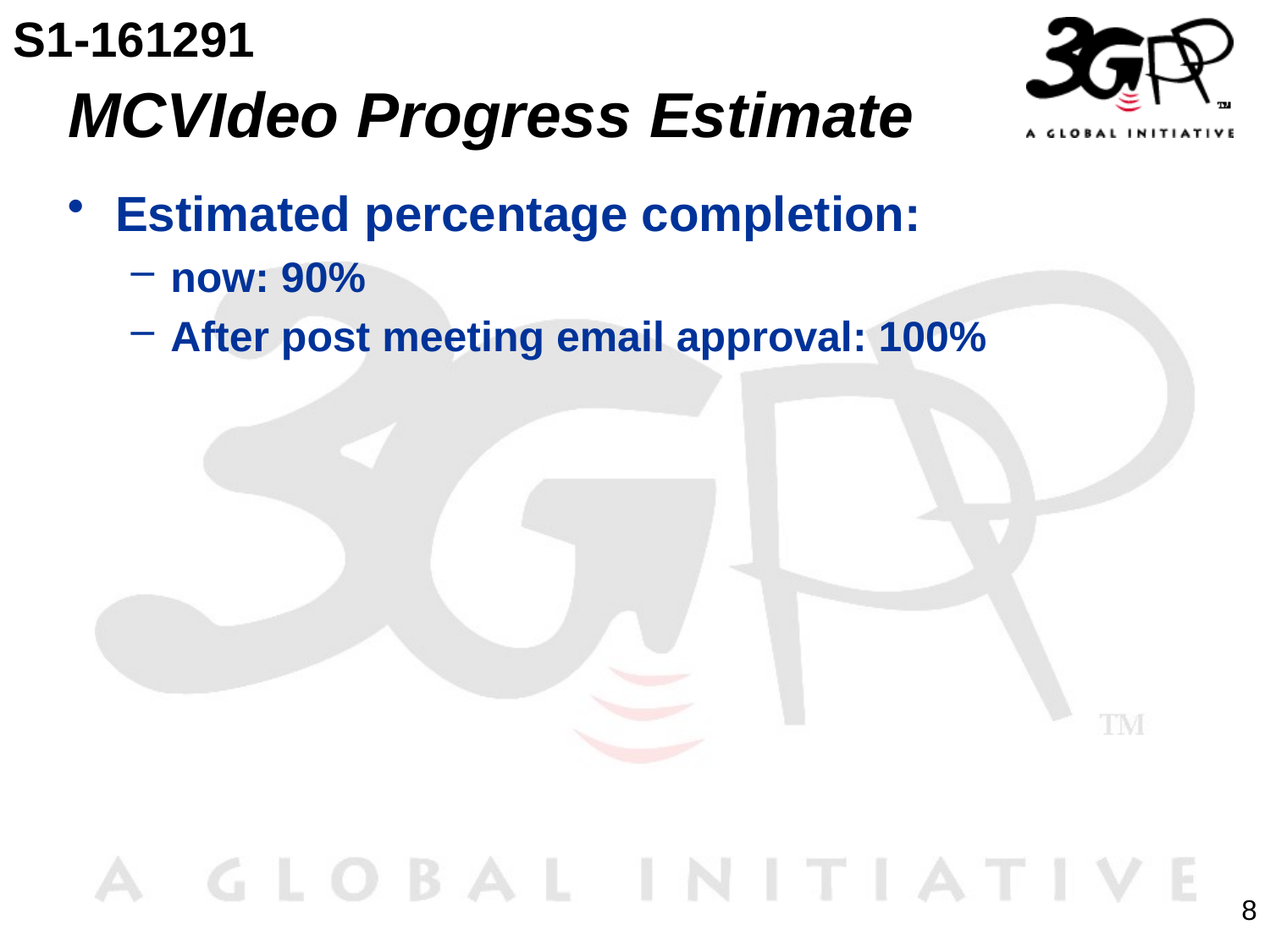

S1-161291
# MCVIdeo Progress Estimate
Estimated percentage completion:
now: 90%
After post meeting email approval: 100%
8